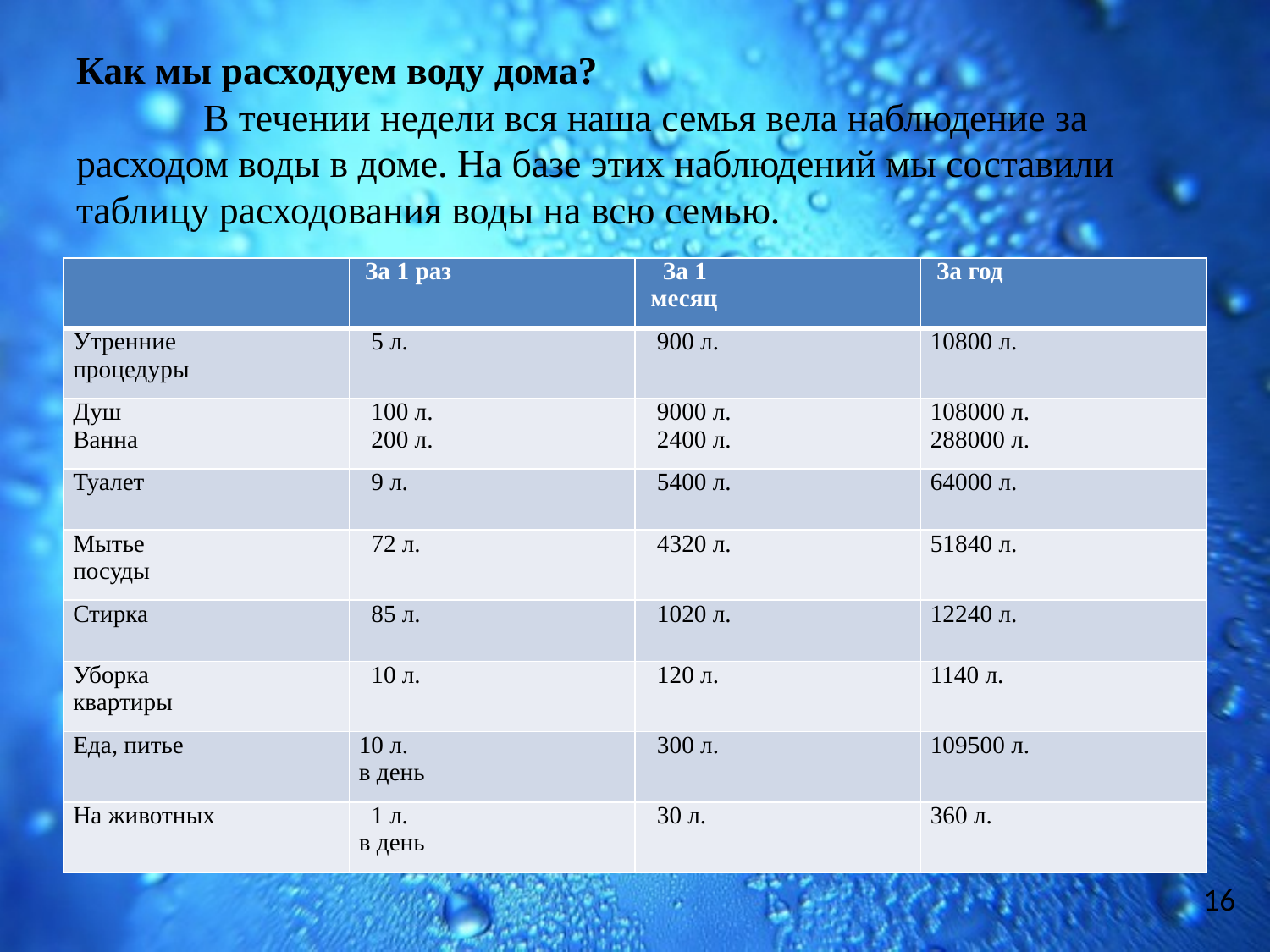

# Как мы расходуем воду дома? В течении недели вся наша семья вела наблюдение за расходом воды в доме. На базе этих наблюдений мы составили таблицу расходования воды на всю семью.
|  | За 1 раз | За 1 месяц | За год |
| --- | --- | --- | --- |
| Утренние процедуры | 5 л. | 900 л. | 10800 л. |
| Душ Ванна | 100 л. 200 л. | 9000 л. 2400 л. | 108000 л. 288000 л. |
| Туалет | 9 л. | 5400 л. | 64000 л. |
| Мытье посуды | 72 л. | 4320 л. | 51840 л. |
| Стирка | 85 л. | 1020 л. | 12240 л. |
| Уборка квартиры | 10 л. | 120 л. | 1140 л. |
| Еда, питье | 10 л. в день | 300 л. | 109500 л. |
| На животных | 1 л. в день | 30 л. | 360 л. |
16